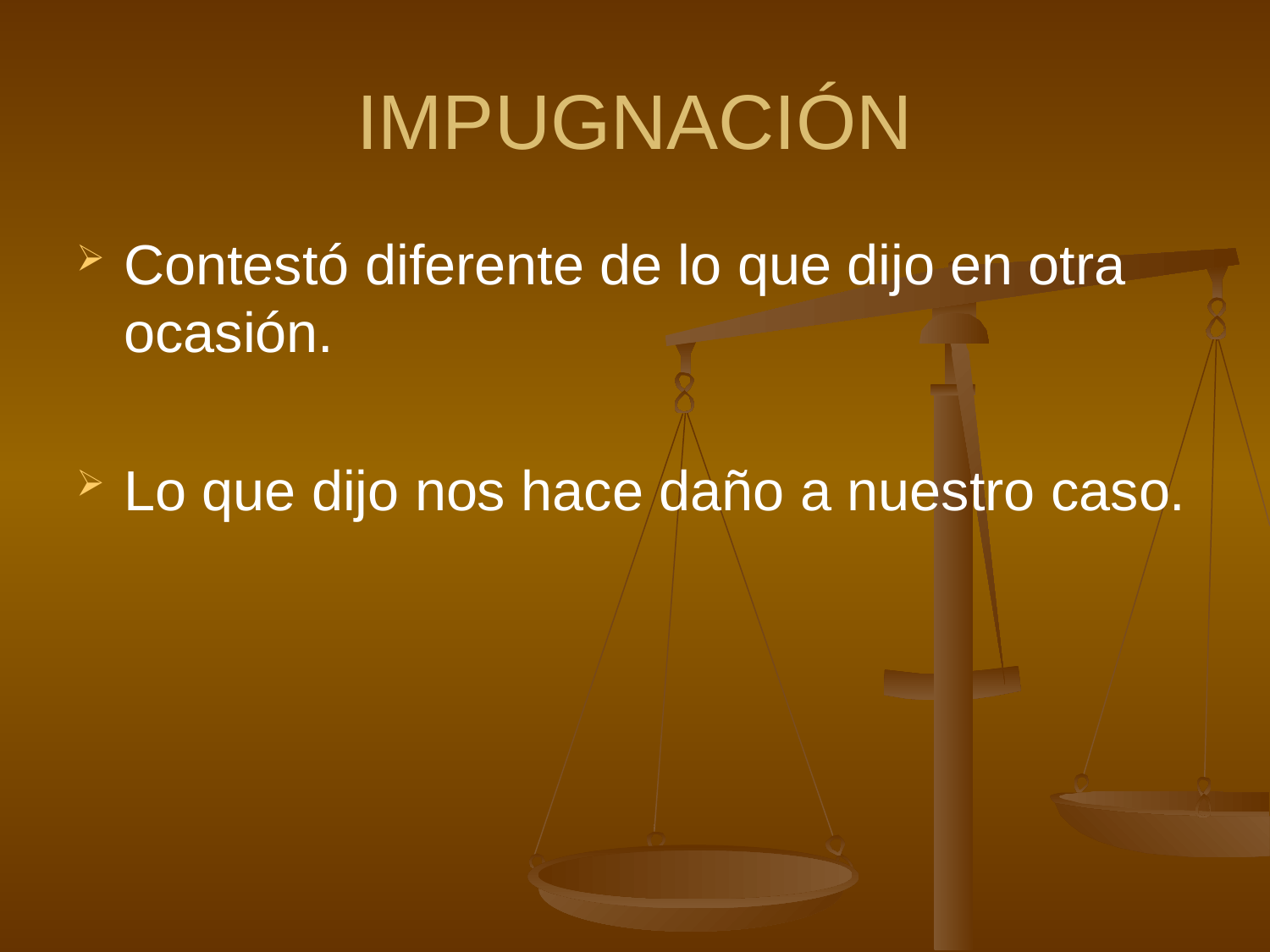

# IMPUGNACIÓN
Contestó diferente de lo que dijo en otra ocasión.

Lo que dijo nos hace daño a nuestro caso.